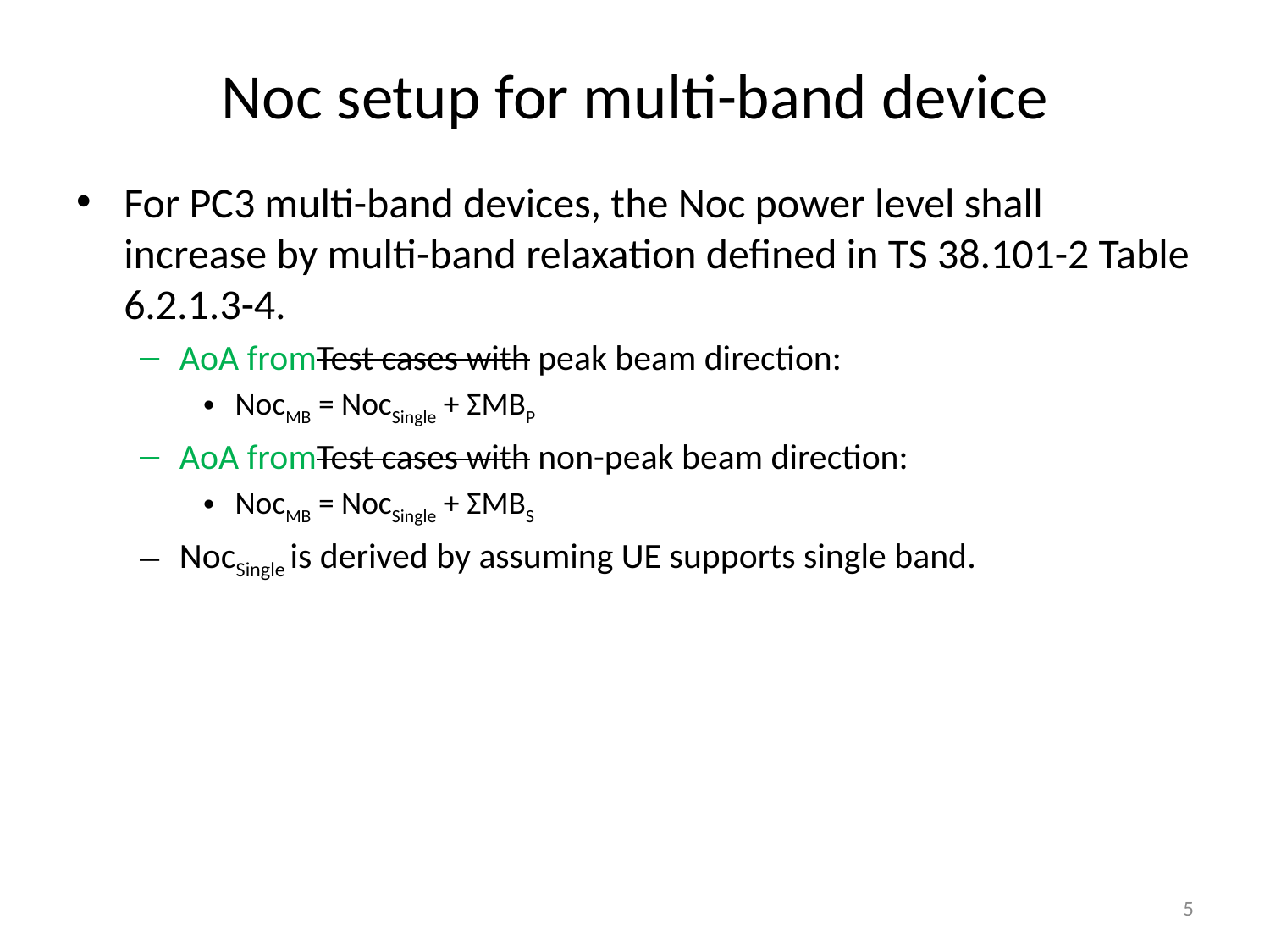

# Noc setup for multi-band device
For PC3 multi-band devices, the Noc power level shall increase by multi-band relaxation defined in TS 38.101-2 Table 6.2.1.3-4.
AoA fromTest cases with peak beam direction:
NocMB = NocSingle + ΣMBP
AoA fromTest cases with non-peak beam direction:
NocMB = NocSingle + ΣMBS
NocSingle is derived by assuming UE supports single band.
5